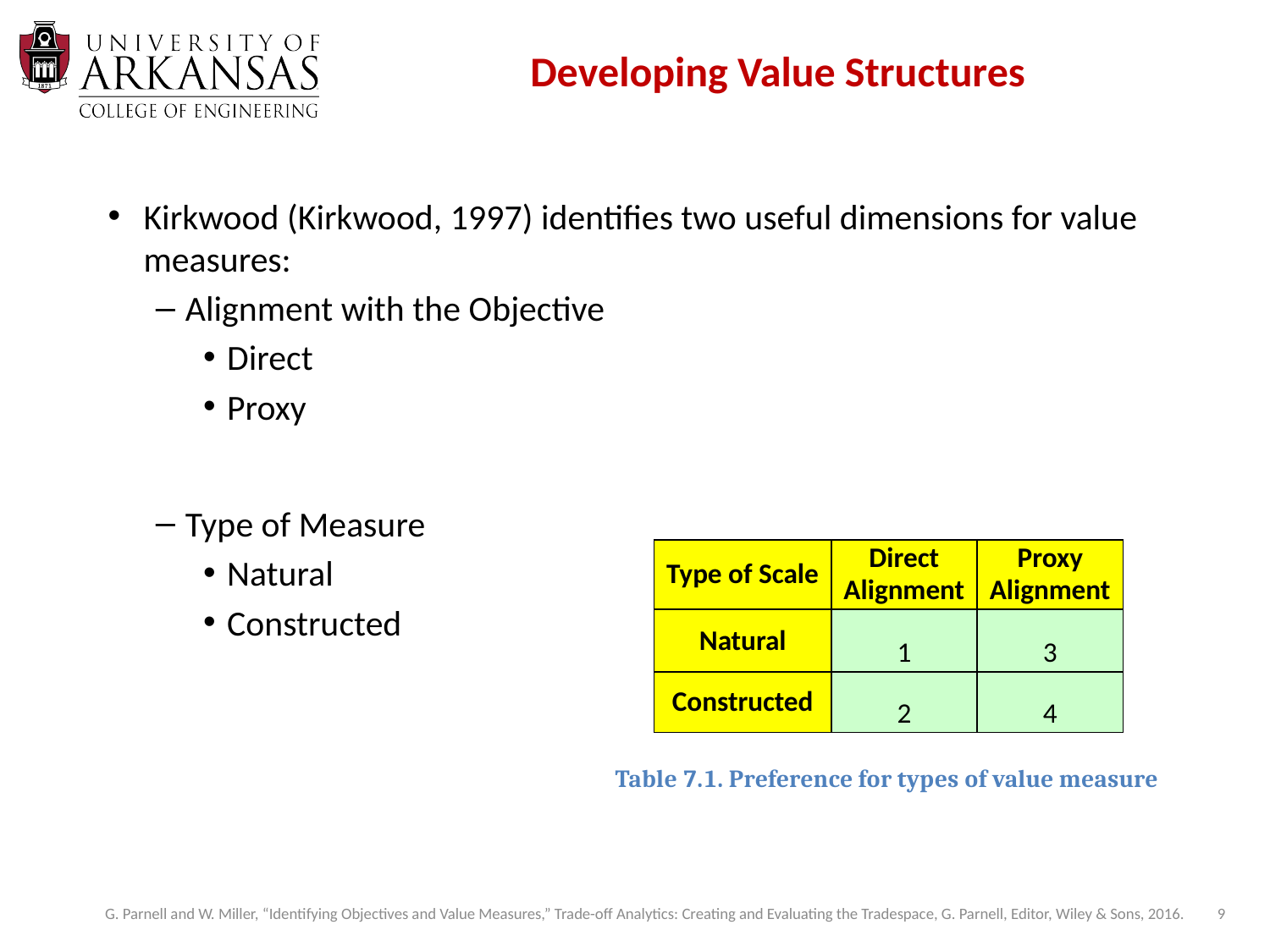

# Developing Value Structures
Kirkwood (Kirkwood, 1997) identifies two useful dimensions for value measures:
Alignment with the Objective
Direct
Proxy

Type of Measure
Natural
Constructed
| Type of Scale | Direct Alignment | Proxy Alignment |
| --- | --- | --- |
| Natural | 1 | 3 |
| Constructed | 2 | 4 |
Table 7.1. Preference for types of value measure

9
G. Parnell and W. Miller, “Identifying Objectives and Value Measures,” Trade-off Analytics: Creating and Evaluating the Tradespace, G. Parnell, Editor, Wiley & Sons, 2016.